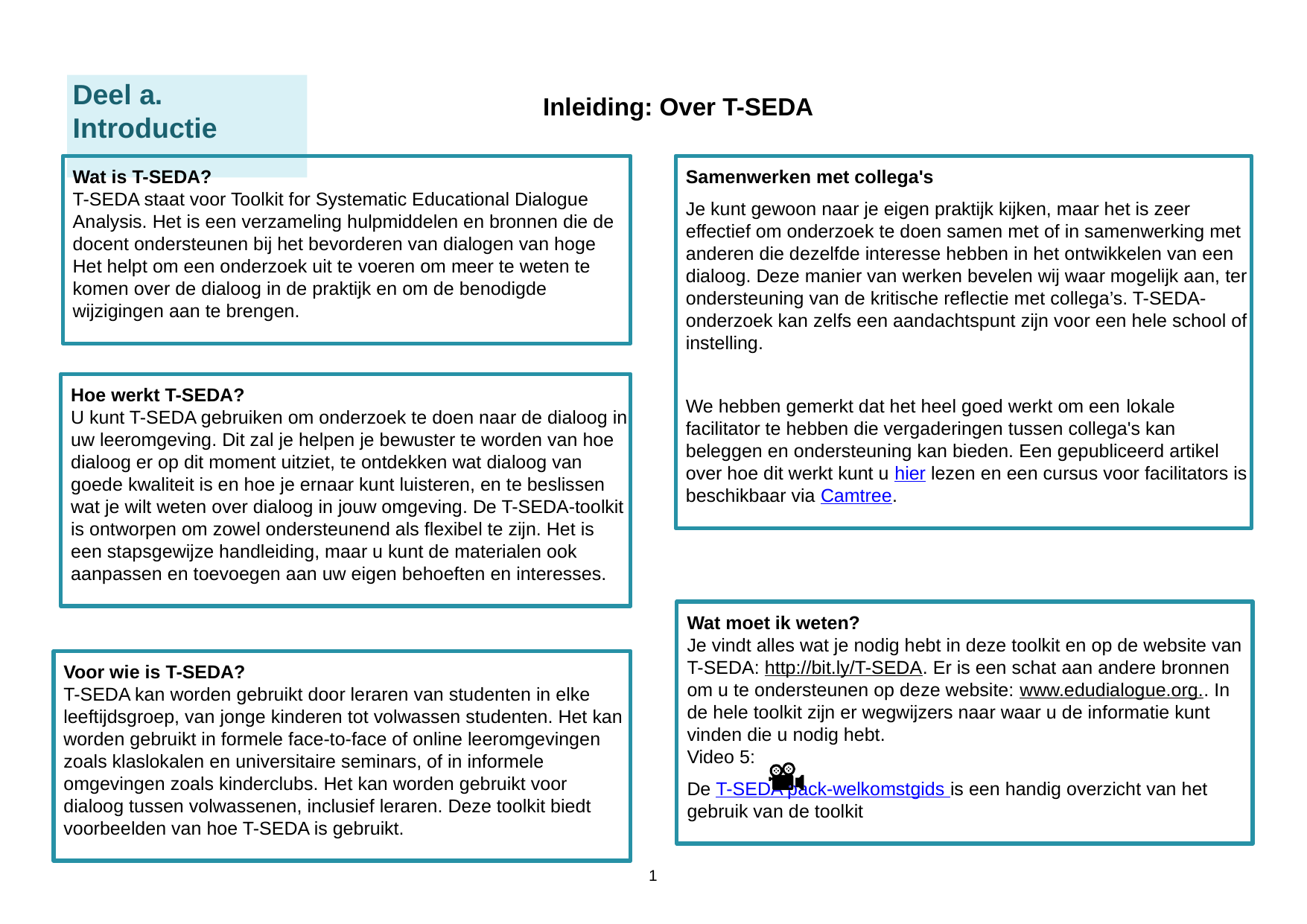

Deel a. Introductie
Inleiding: Over T-SEDA
Wat is T-SEDA?
T-SEDA staat voor Toolkit for Systematic Educational Dialogue Analysis. Het is een verzameling hulpmiddelen en bronnen die de docent ondersteunen bij het bevorderen van dialogen van hoge Het helpt om een onderzoek uit te voeren om meer te weten te komen over de dialoog in de praktijk en om de benodigde wijzigingen aan te brengen.
Samenwerken met collega's
Je kunt gewoon naar je eigen praktijk kijken, maar het is zeer effectief om onderzoek te doen samen met of in samenwerking met anderen die dezelfde interesse hebben in het ontwikkelen van een dialoog. Deze manier van werken bevelen wij waar mogelijk aan, ter ondersteuning van de kritische reflectie met collega’s. T-SEDA-onderzoek kan zelfs een aandachtspunt zijn voor een hele school of instelling.

We hebben gemerkt dat het heel goed werkt om een ​​lokale facilitator te hebben die vergaderingen tussen collega's kan beleggen en ondersteuning kan bieden. Een gepubliceerd artikel over hoe dit werkt kunt u hier lezen en een cursus voor facilitators is beschikbaar via Camtree.
Hoe werkt T-SEDA?
U kunt T-SEDA gebruiken om onderzoek te doen naar de dialoog in uw leeromgeving. Dit zal je helpen je bewuster te worden van hoe dialoog er op dit moment uitziet, te ontdekken wat dialoog van goede kwaliteit is en hoe je ernaar kunt luisteren, en te beslissen wat je wilt weten over dialoog in jouw omgeving. De T-SEDA-toolkit is ontworpen om zowel ondersteunend als flexibel te zijn. Het is een stapsgewijze handleiding, maar u kunt de materialen ook aanpassen en toevoegen aan uw eigen behoeften en interesses.
Wat moet ik weten?
Je vindt alles wat je nodig hebt in deze toolkit en op de website van T-SEDA: http://bit.ly/T-SEDA. Er is een schat aan andere bronnen om u te ondersteunen op deze website: www.edudialogue.org.. In de hele toolkit zijn er wegwijzers naar waar u de informatie kunt vinden die u nodig hebt.
Video 5:
De T-SEDA pack-welkomstgids is een handig overzicht van het gebruik van de toolkit
Voor wie is T-SEDA?
T-SEDA kan worden gebruikt door leraren van studenten in elke leeftijdsgroep, van jonge kinderen tot volwassen studenten. Het kan worden gebruikt in formele face-to-face of online leeromgevingen zoals klaslokalen en universitaire seminars, of in informele omgevingen zoals kinderclubs. Het kan worden gebruikt voor dialoog tussen volwassenen, inclusief leraren. Deze toolkit biedt voorbeelden van hoe T-SEDA is gebruikt.

1